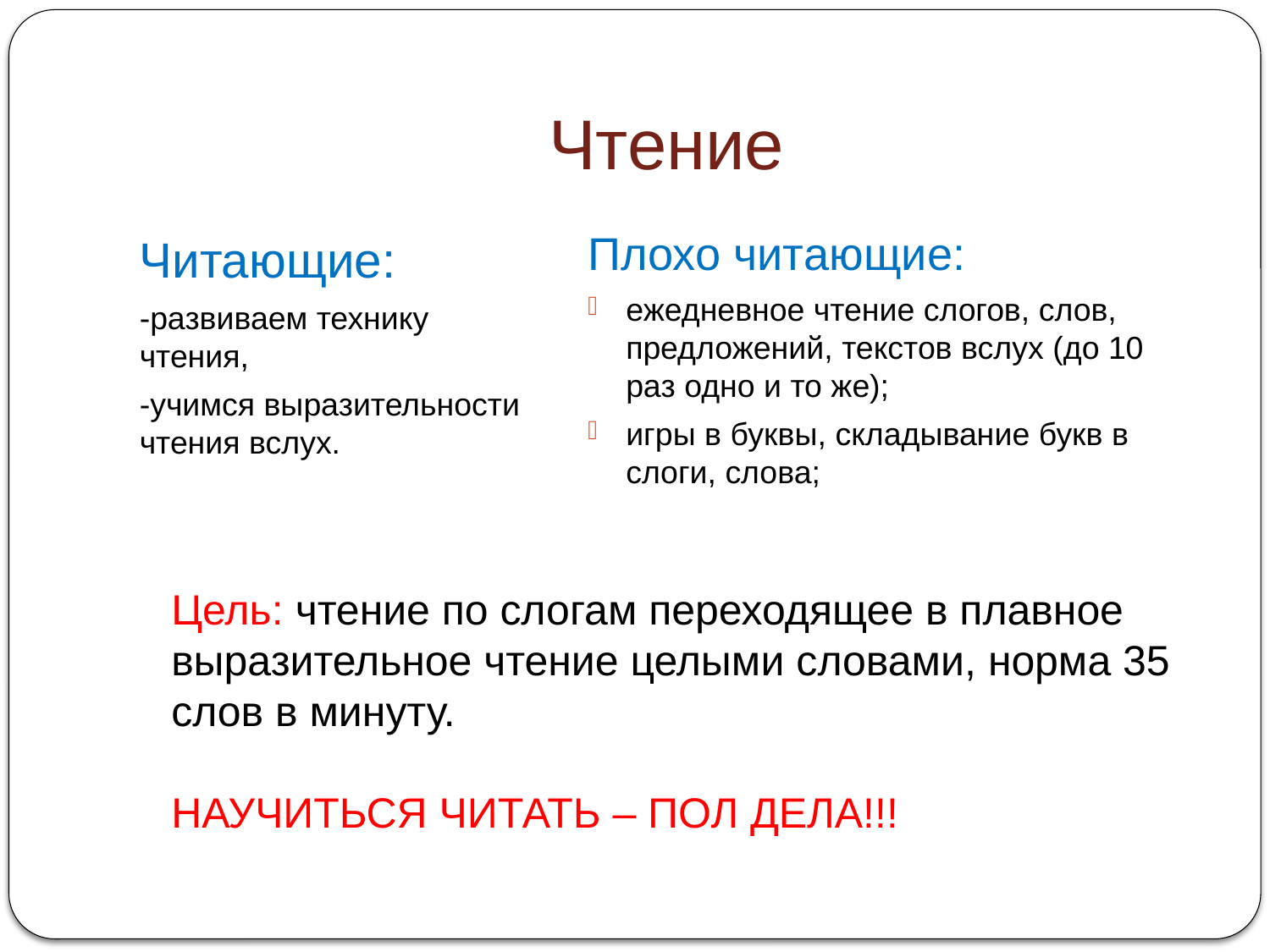

# Чтение
Плохо читающие:
ежедневное чтение слогов, слов, предложений, текстов вслух (до 10 раз одно и то же);
игры в буквы, складывание букв в слоги, слова;
Читающие:
-развиваем технику чтения,
-учимся выразительности чтения вслух.

Цель: чтение по слогам переходящее в плавное выразительное чтение целыми словами, норма 35 слов в минуту.

НАУЧИТЬСЯ ЧИТАТЬ – ПОЛ ДЕЛА!!!